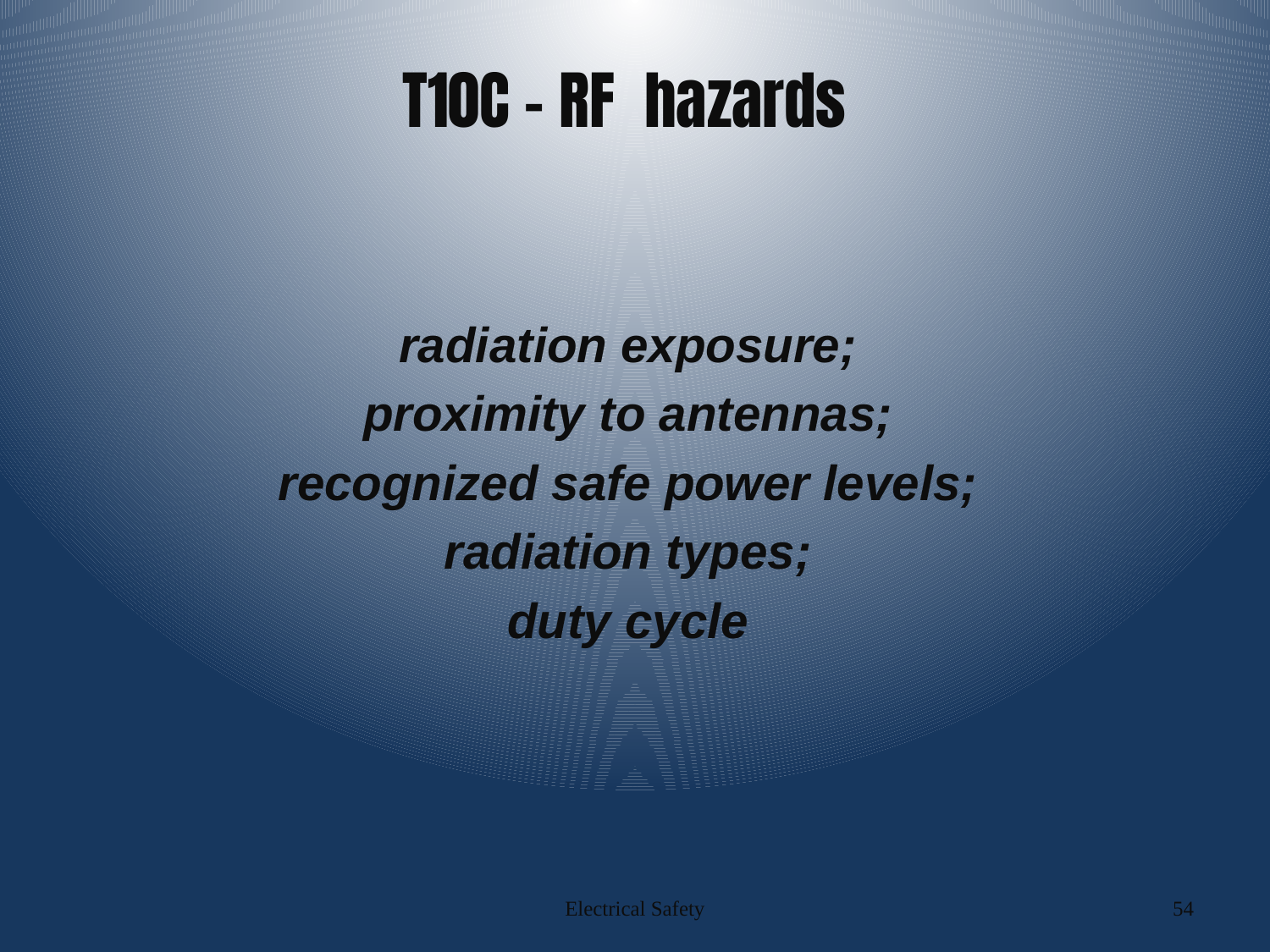

# T10C - RF  hazards
radiation exposure;
proximity to antennas;
recognized safe power levels;
radiation types;
duty cycle
Electrical Safety
54